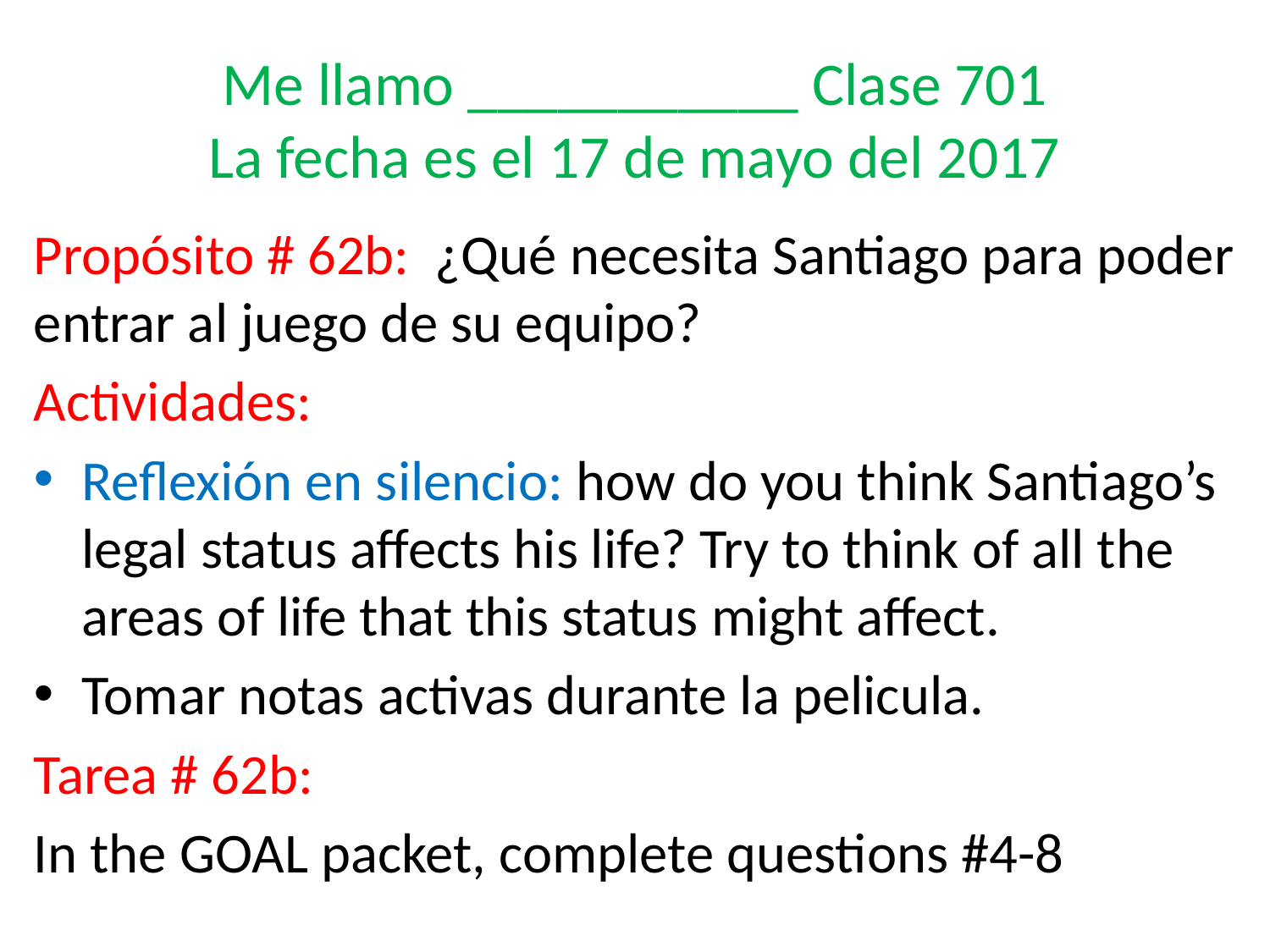

# Me llamo ___________ Clase 701 La fecha es el 17 de mayo del 2017
Propósito # 62b:  ¿Qué necesita Santiago para poder entrar al juego de su equipo?
Actividades:
Reflexión en silencio: how do you think Santiago’s legal status affects his life? Try to think of all the areas of life that this status might affect.
Tomar notas activas durante la pelicula.
Tarea # 62b:
In the GOAL packet, complete questions #4-8